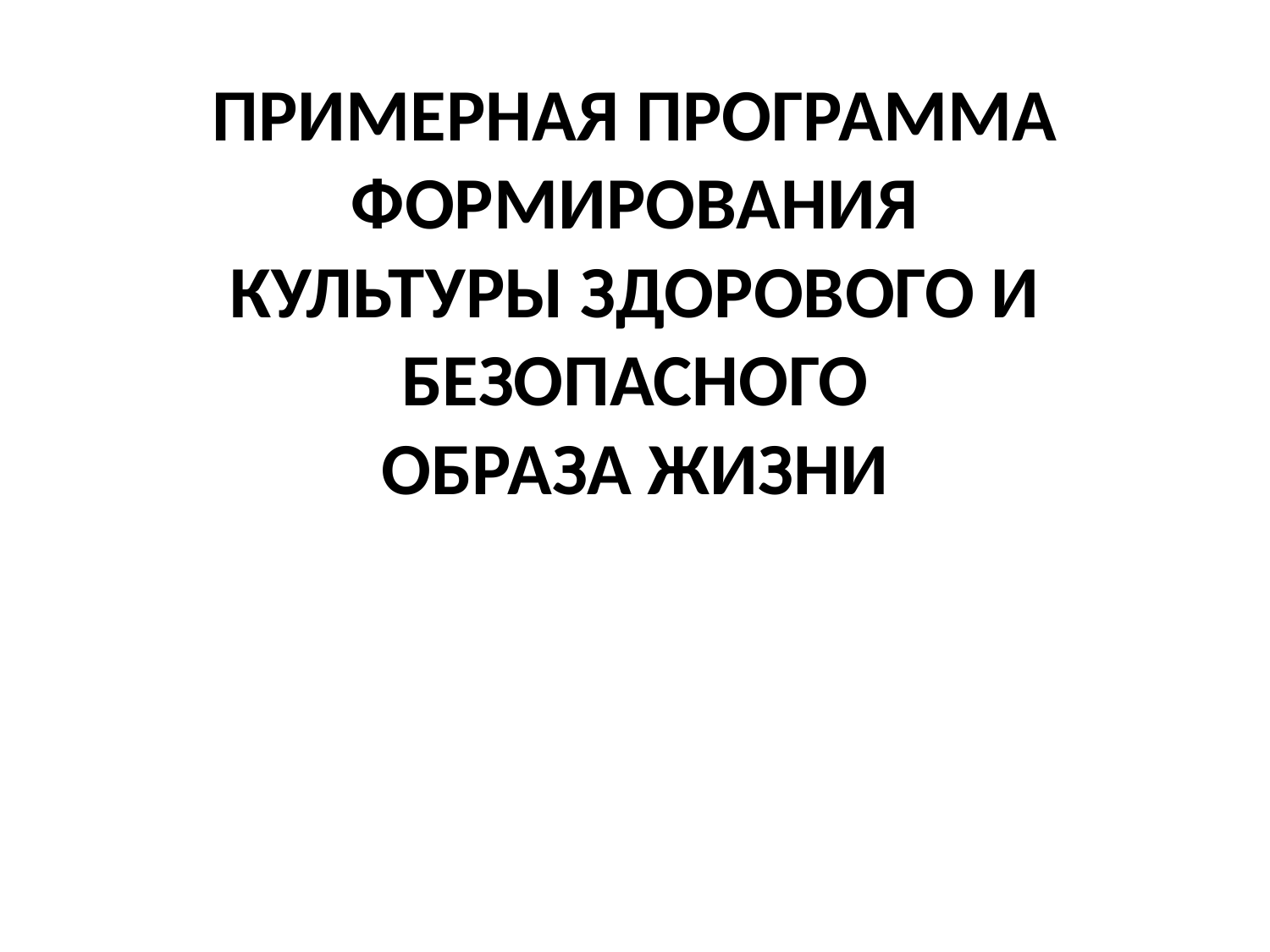

# ПРИМЕРНАЯ ПРОГРАММА ФОРМИРОВАНИЯ КУЛЬТУРЫ ЗДОРОВОГО И БЕЗОПАСНОГО ОБРАЗА ЖИЗНИ